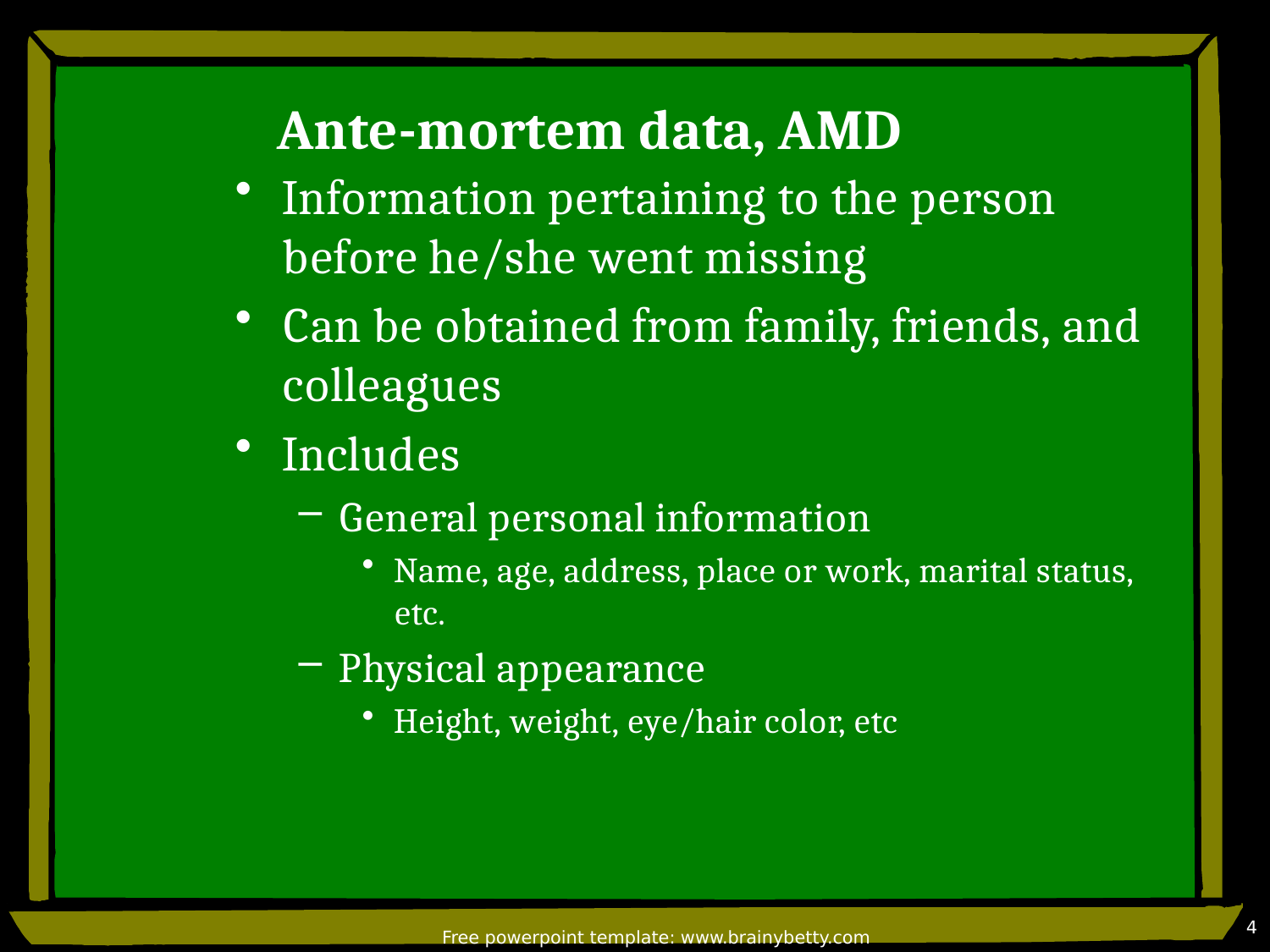

# Ante-mortem data, AMD
Information pertaining to the person before he/she went missing
Can be obtained from family, friends, and colleagues
Includes
General personal information
Name, age, address, place or work, marital status, etc.
Physical appearance
Height, weight, eye/hair color, etc
4
Free powerpoint template: www.brainybetty.com